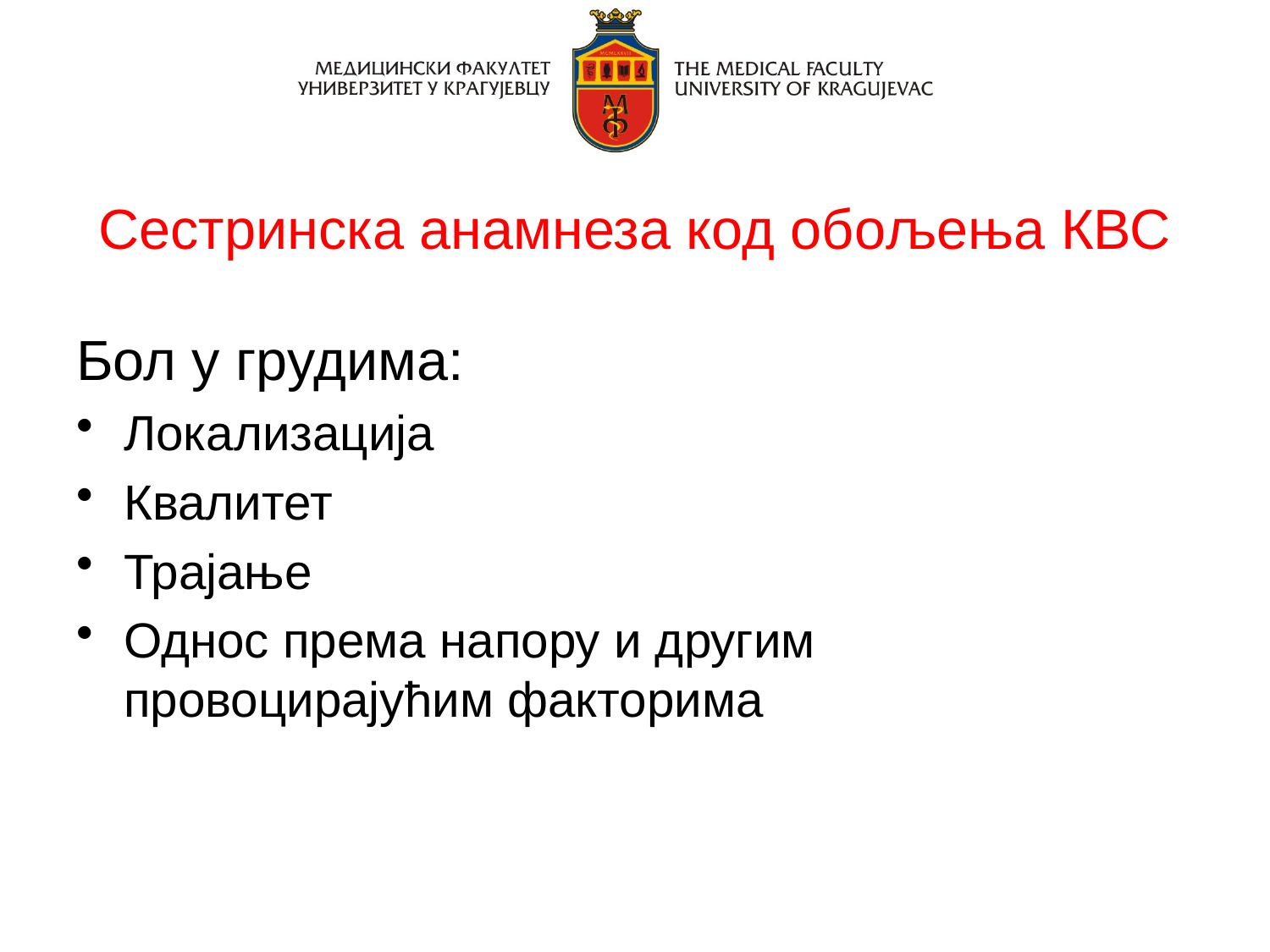

# Сестринска анамнеза код обољења КВС
Бол у грудима:
Локализација
Квалитет
Трајање
Однос према напору и другим провоцирајућим факторима